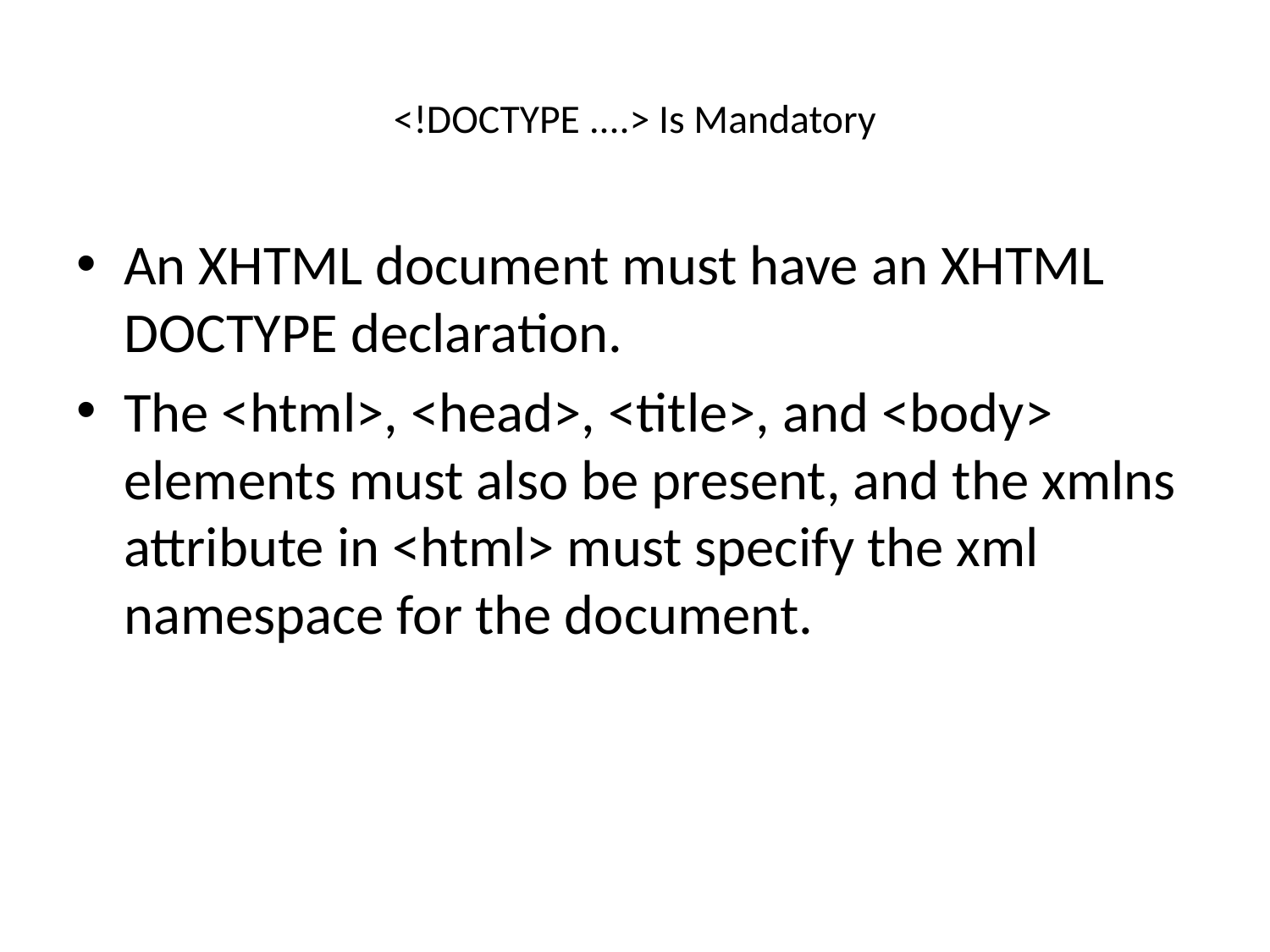

# <!DOCTYPE ....> Is Mandatory
An XHTML document must have an XHTML DOCTYPE declaration.
The <html>, <head>, <title>, and <body> elements must also be present, and the xmlns attribute in <html> must specify the xml namespace for the document.